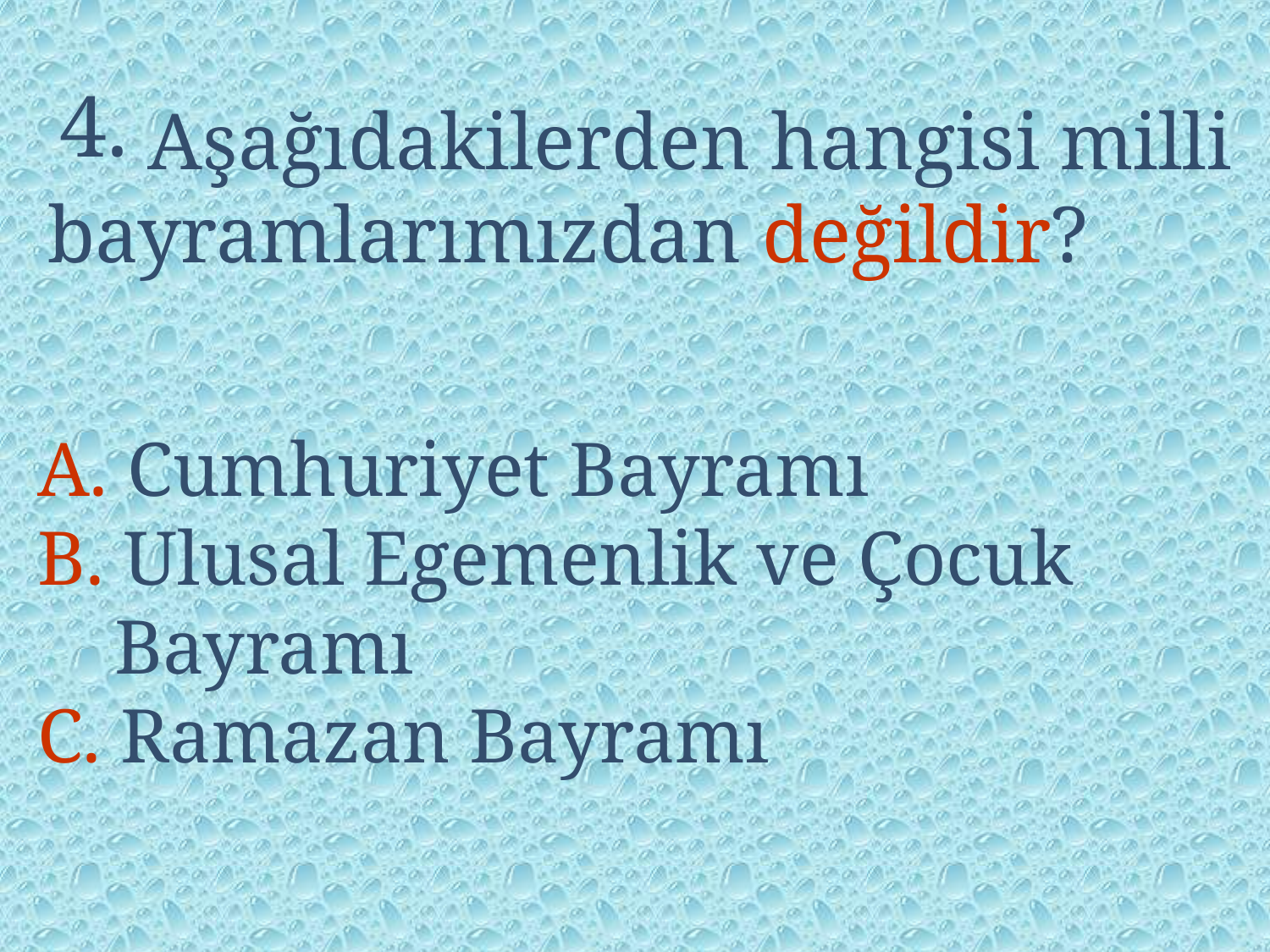

4.
     Aşağıdakilerden hangisi milli bayramlarımızdan değildir?
A. Cumhuriyet Bayramı
B. Ulusal Egemenlik ve Çocuk
    Bayramı
C. Ramazan Bayramı